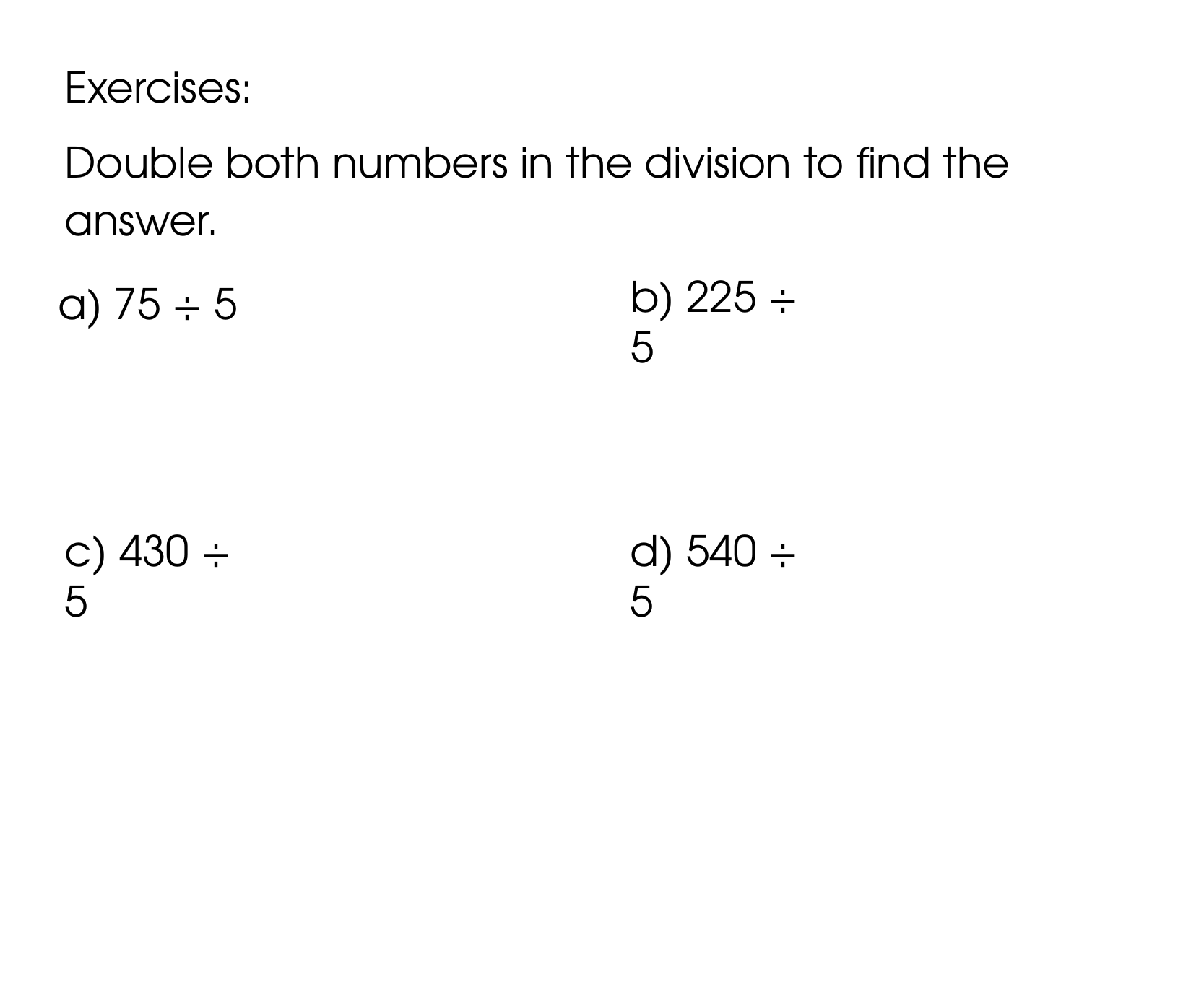

Exercises:
Double both numbers in the division to find the  answer.
a) 75 ÷ 5
b) 225 ÷ 5
c) 430 ÷ 5
d) 540 ÷ 5